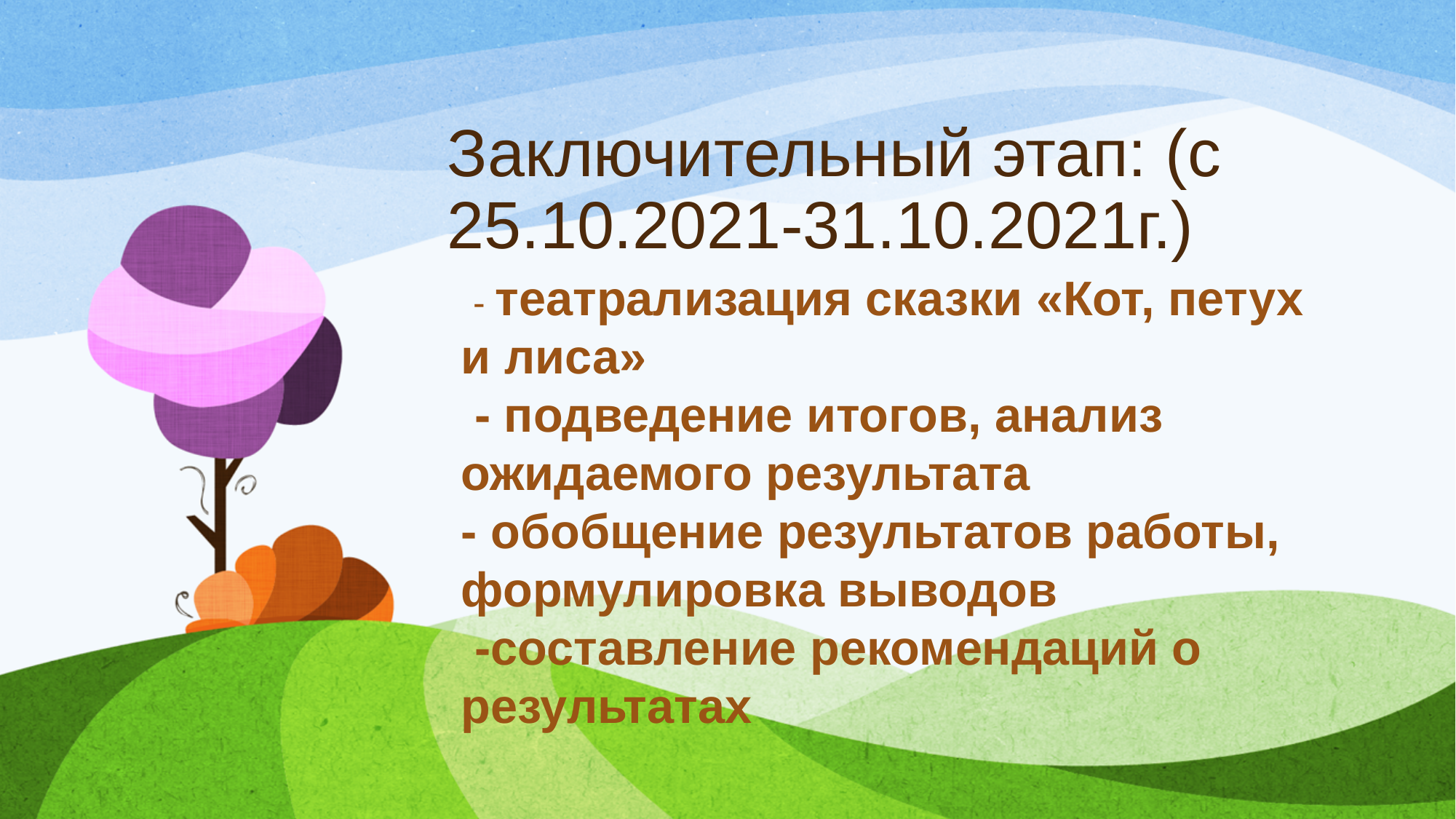

# Заключительный этап: (с 25.10.2021-31.10.2021г.)
 - театрализация сказки «Кот, петух и лиса»
 - подведение итогов, анализ ожидаемого результата
- обобщение результатов работы, формулировка выводов
 -составление рекомендаций о результатах